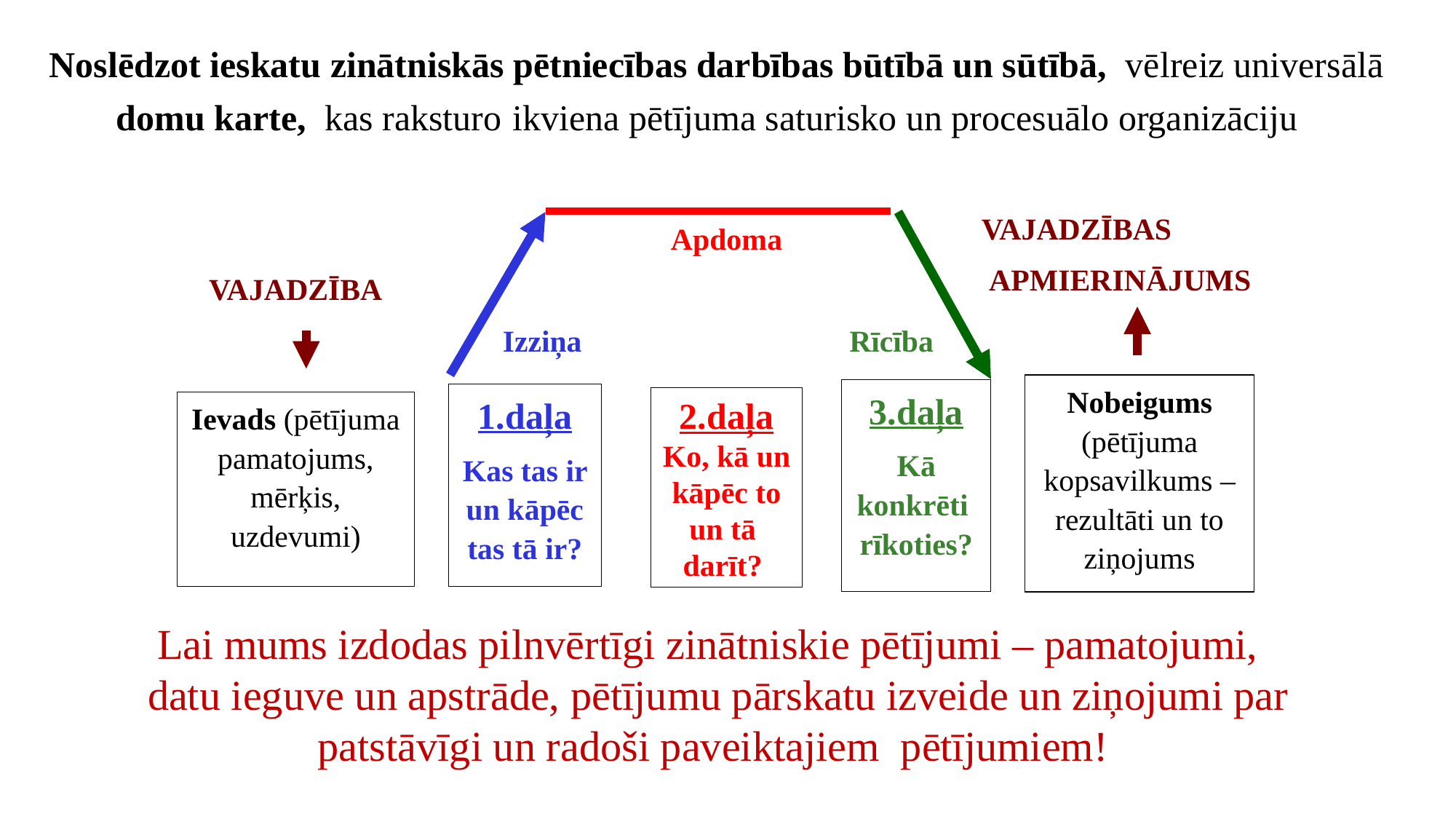

Noslēdzot ieskatu zinātniskās pētniecības darbības būtībā un sūtībā,  vēlreiz universālā domu karte,  kas raksturo ikviena pētījuma saturisko un procesuālo organizāciju
VAJADZĪBAS
 APMIERINĀJUMS
Apdoma

Izziņa                                   Rīcība

VAJADZĪBA
Nobeigums (pētījuma kopsavilkums – rezultāti un to ziņojums
3.daļa
Kā konkrēti  rīkoties?
1.daļa
Kas tas ir un kāpēc tas tā ir?
Ievads (pētījuma pamatojums, mērķis, uzdevumi)
2.daļa
Ko, kā un kāpēc to un tā  darīt?

Lai mums izdodas pilnvērtīgi zinātniskie pētījumi – pamatojumi,
datu ieguve un apstrāde, pētījumu pārskatu izveide un ziņojumi par patstāvīgi un radoši paveiktajiem  pētījumiem!